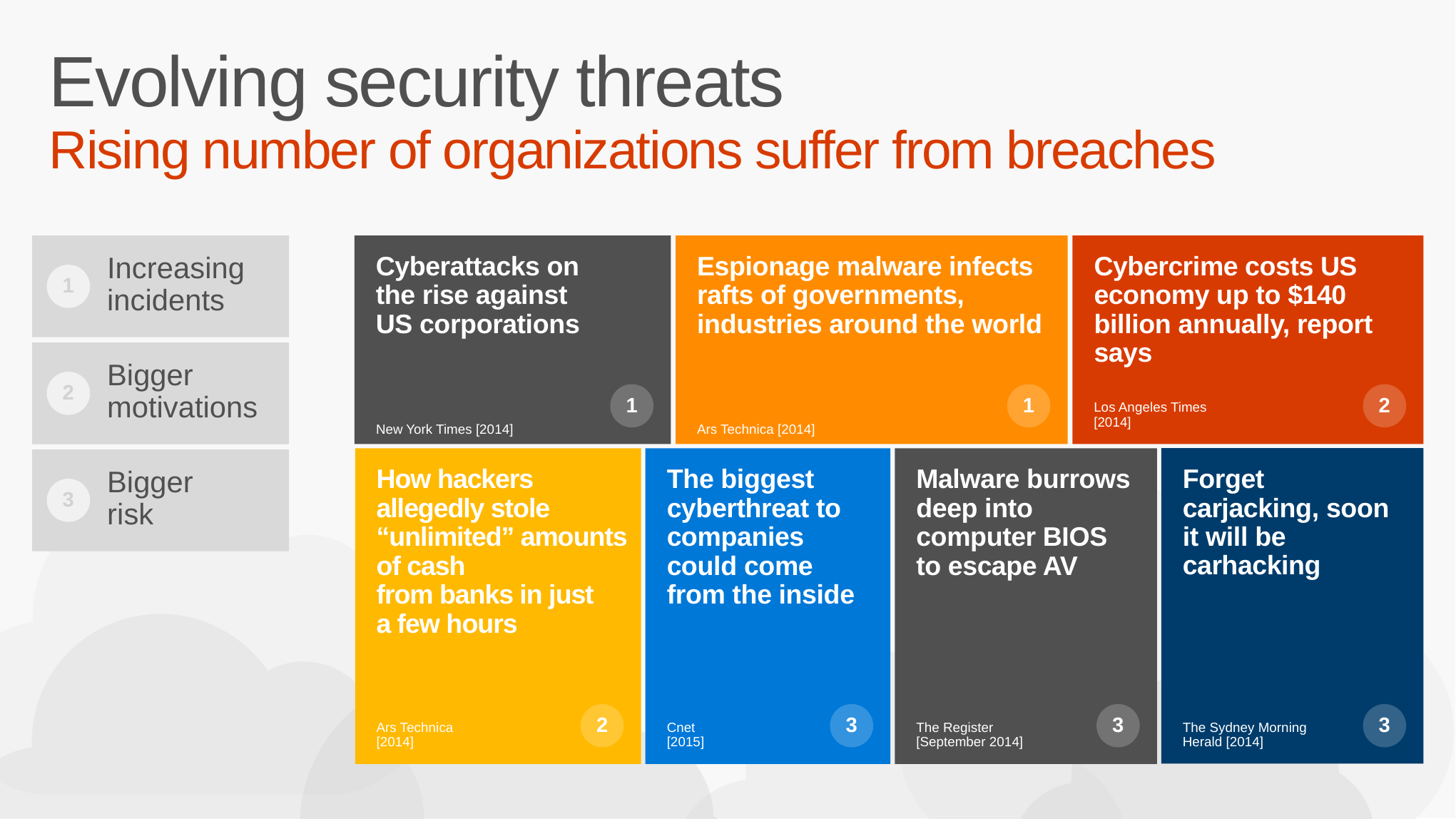

# Evolving security threats Rising number of organizations suffer from breaches
Increasing
incidents
1
Cyberattacks on
the rise against
US corporations
New York Times [2014]
Espionage malware infects
rafts of governments,
industries around the world
Ars Technica [2014]
Cybercrime costs US economy up to $140 billion annually, report says
Los Angeles Times [2014]
Bigger
motivations
2
1
1
2
Forget carjacking, soon it will be carhacking
The Sydney Morning
Herald [2014]
How hackers allegedly stole “unlimited” amounts of cash
from banks in just
a few hours
Ars Technica
[2014]
The biggest cyberthreat to companies could come from the inside
Cnet
[2015]
Malware burrows deep into computer BIOS to escape AV
The Register
[September 2014]
Bigger
risk
3

2
3
3
3